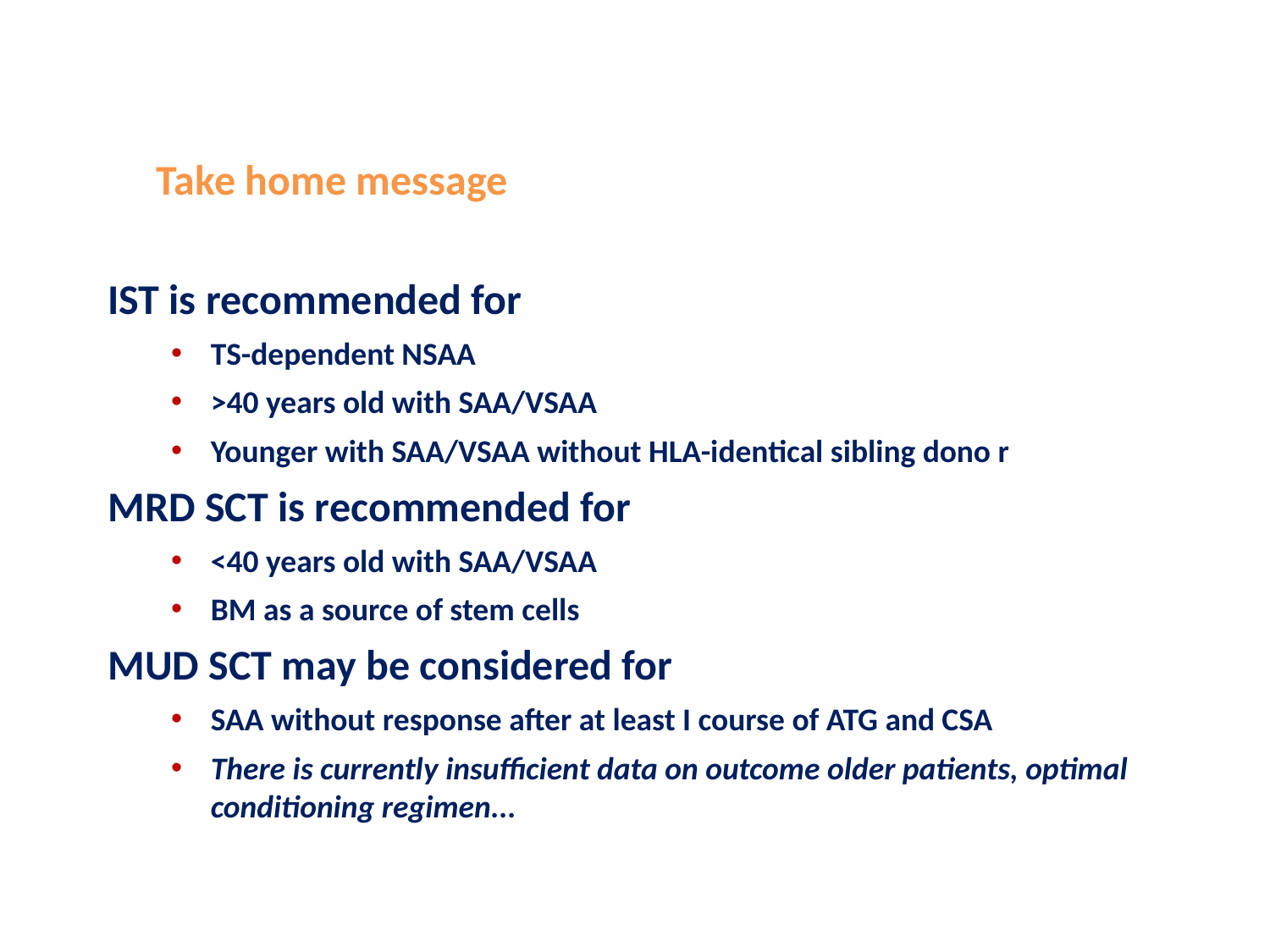

Take home message
IST is recommended for
TS-dependent NSAA
>40 years old with SAA/VSAA
Younger with SAA/VSAA without HLA-identical sibling dono r
MRD SCT is recommended for
<40 years old with SAA/VSAA
BM as a source of stem cells
MUD SCT may be considered for
SAA without response after at least I course of ATG and CSA
There is currently insufficient data on outcome older patients, optimal conditioning regimen...